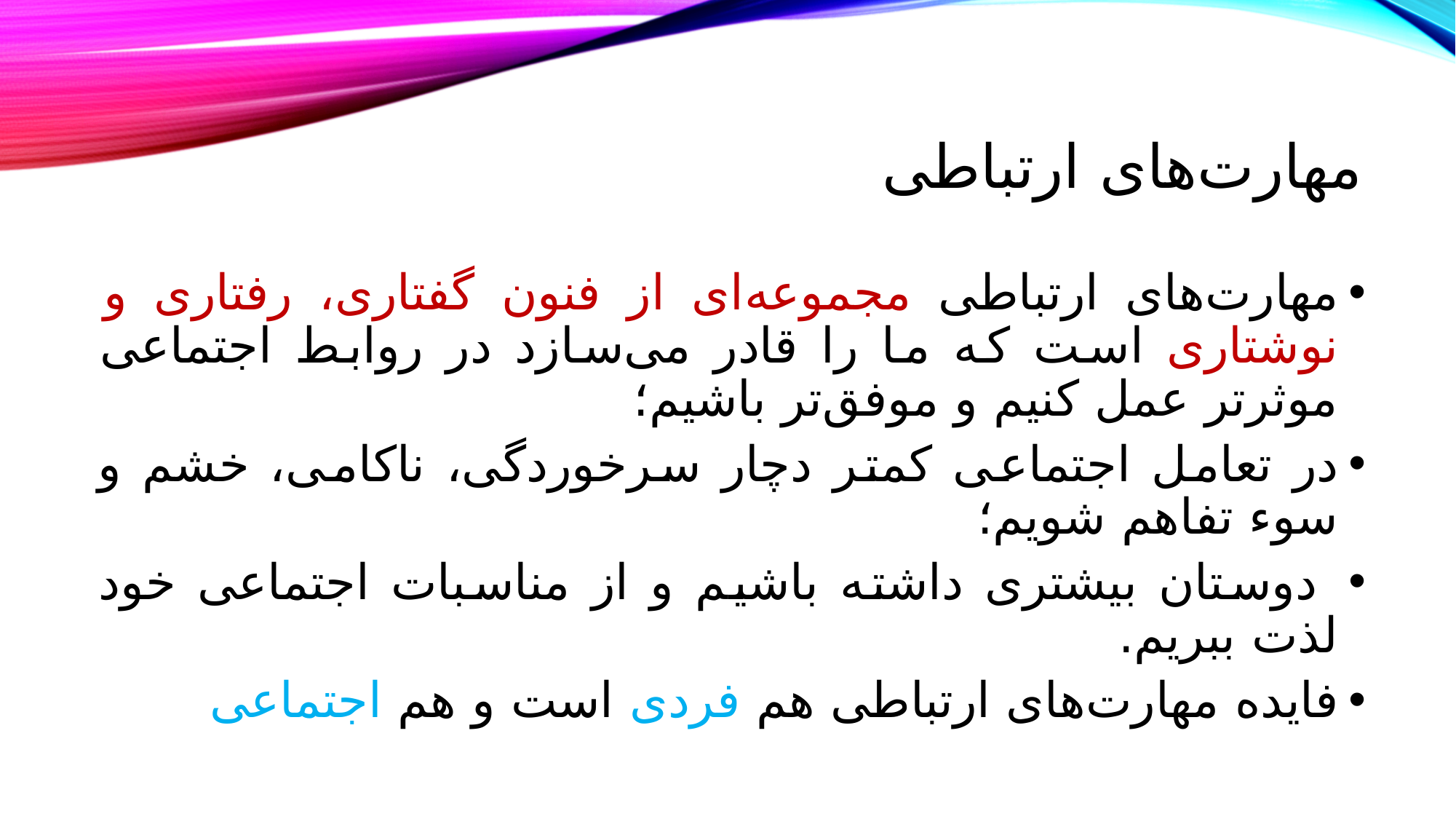

# مهارت‌های ارتباطی
مهارت‌های ارتباطی مجموعه‌ای از فنون گفتاری، رفتاری و نوشتاری است که ما را قادر می‌سازد در روابط اجتماعی موثرتر عمل کنیم و موفق‌تر باشیم؛
در تعامل اجتماعی کمتر دچار سرخوردگی، ناکامی، خشم و سوء تفاهم شویم؛
 دوستان بیشتری داشته باشیم و از مناسبات اجتماعی خود لذت ببریم.
فایده مهارت‌های ارتباطی هم فردی است و هم اجتماعی